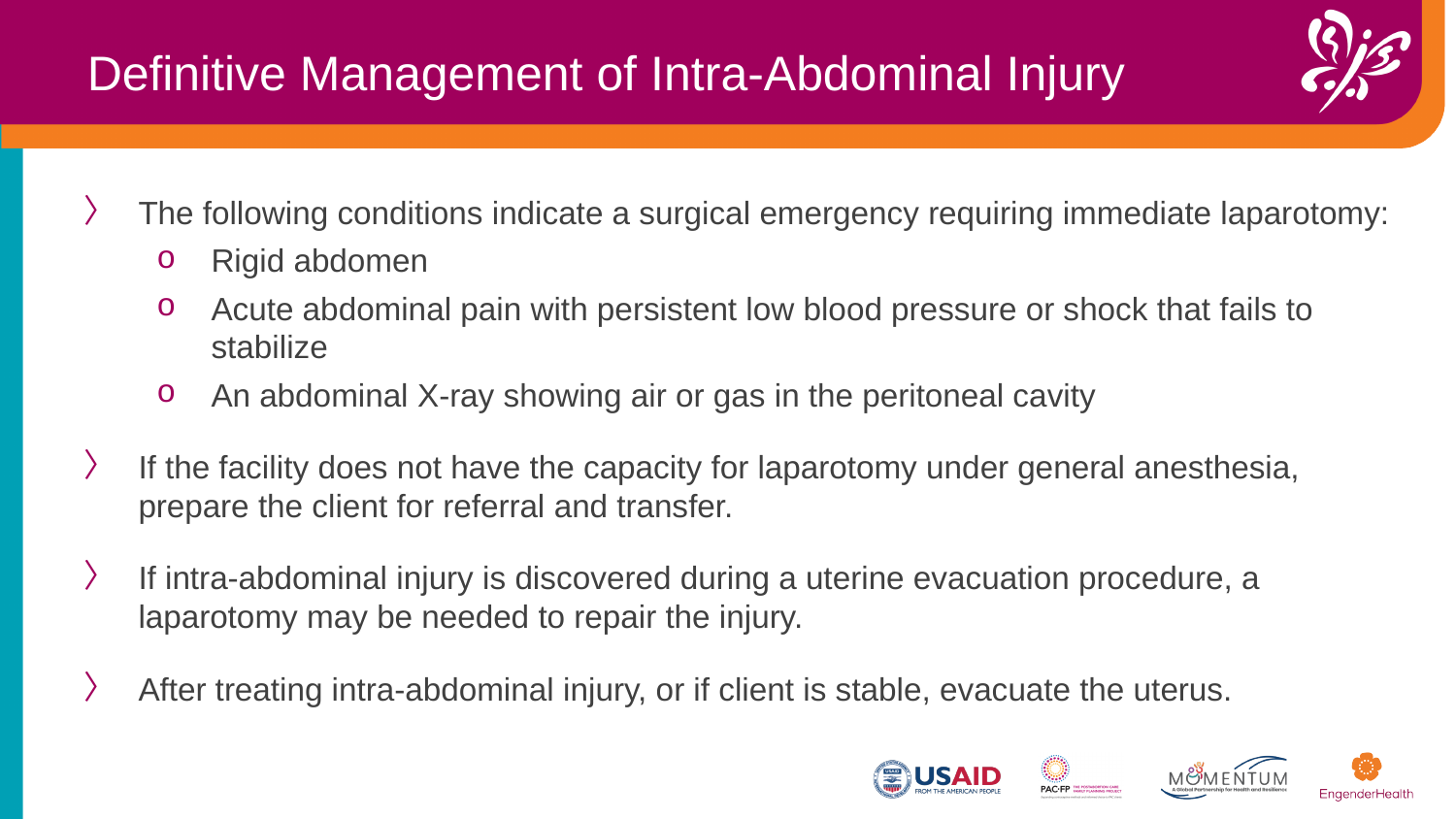

Definitive Management of Intra-Abdominal Injury
The following conditions indicate a surgical emergency requiring immediate laparotomy:​
​Rigid abdomen​
Acute abdominal pain with persistent low blood pressure or shock that fails to stabilize
An abdominal X-ray showing air or gas in the peritoneal cavity ​
If the facility does not have the capacity for laparotomy under general anesthesia, prepare the client for referral and transfer. ​
If intra-abdominal injury is discovered during a uterine evacuation procedure, a laparotomy may be needed to repair the injury.
After treating intra-abdominal injury, or if client is stable, evacuate the uterus.